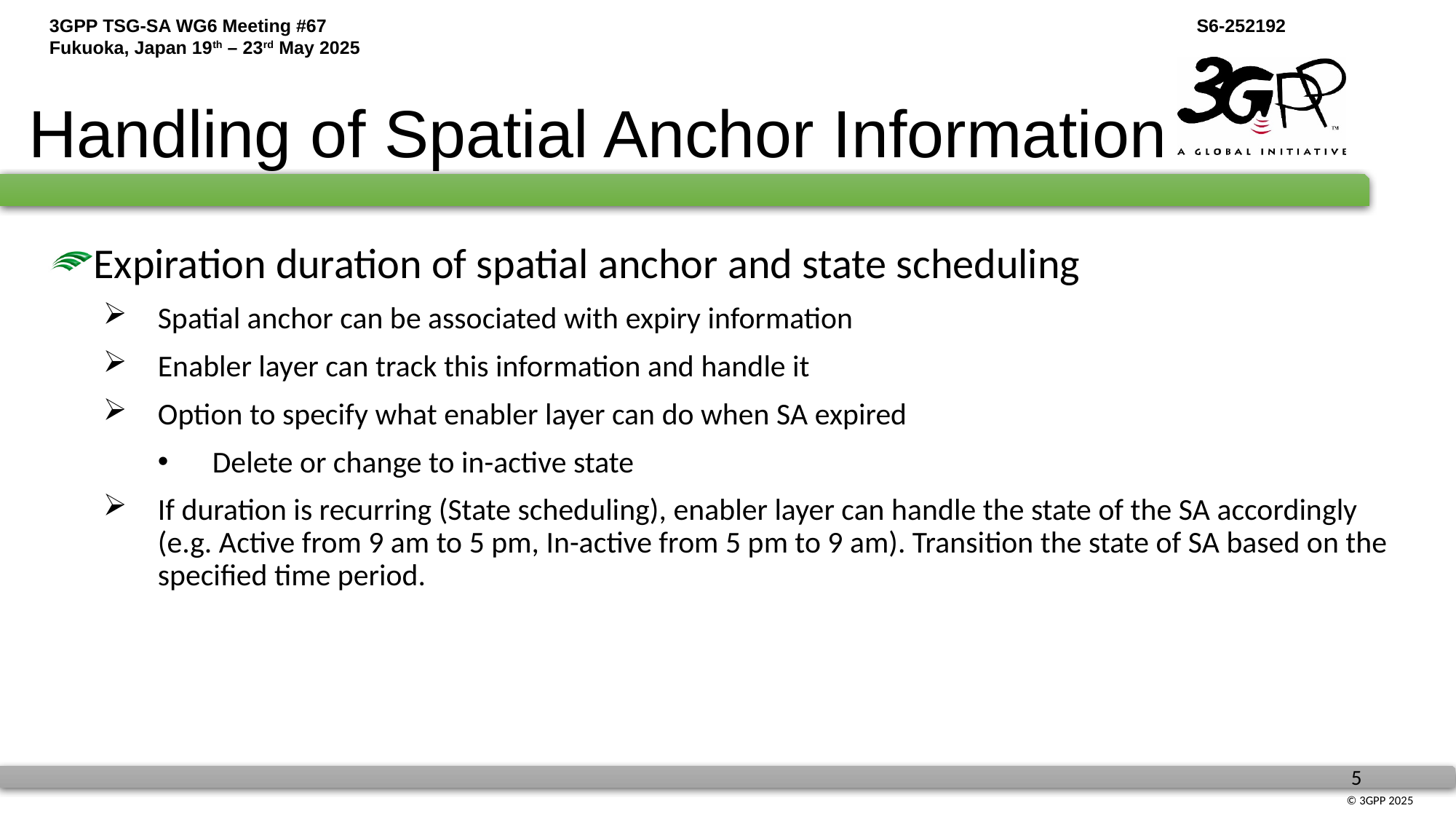

# Handling of Spatial Anchor Information
Expiration duration of spatial anchor and state scheduling
Spatial anchor can be associated with expiry information
Enabler layer can track this information and handle it
Option to specify what enabler layer can do when SA expired
Delete or change to in-active state
If duration is recurring (State scheduling), enabler layer can handle the state of the SA accordingly (e.g. Active from 9 am to 5 pm, In-active from 5 pm to 9 am). Transition the state of SA based on the specified time period.